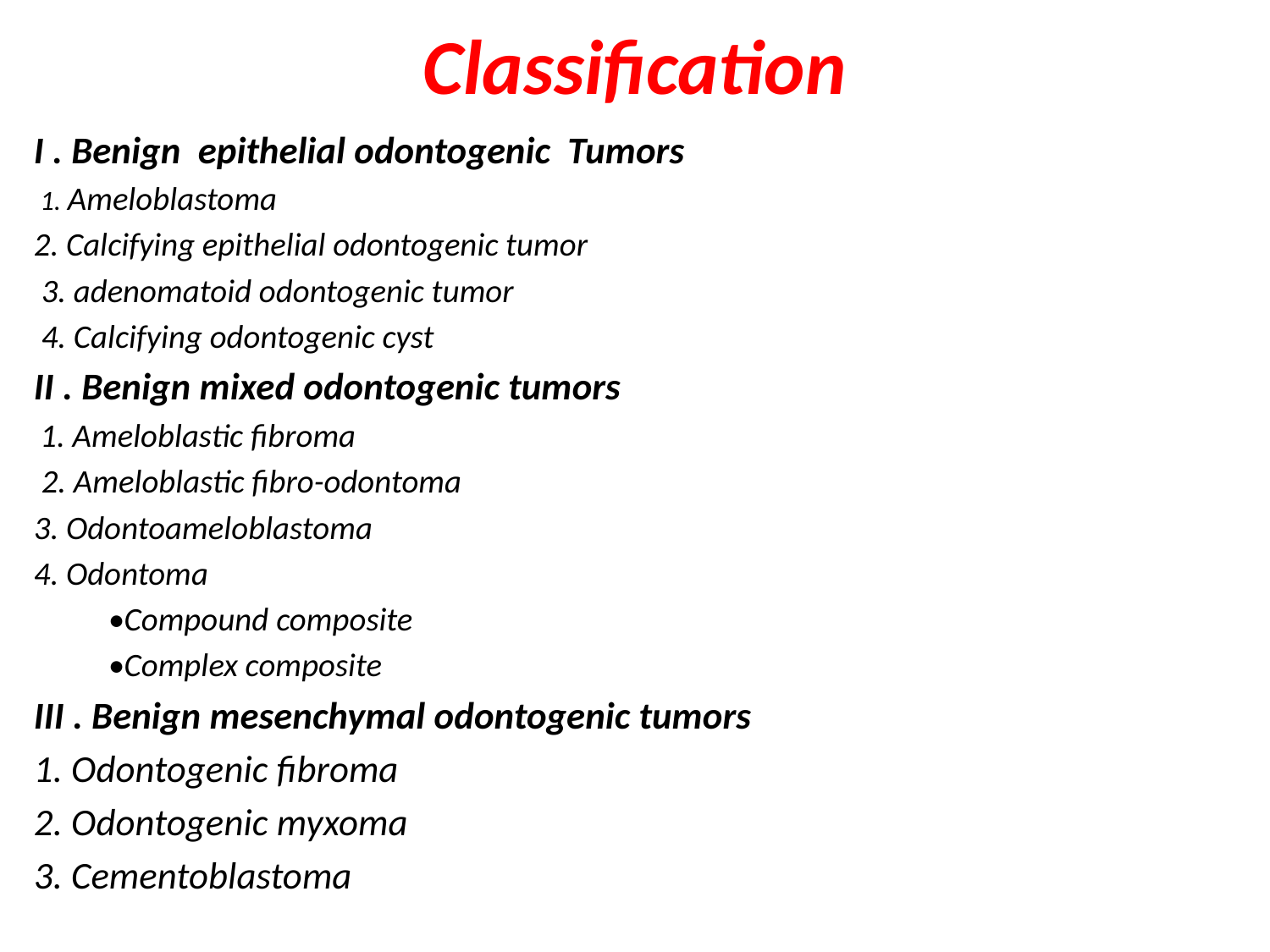

# Classification
I . Benign  epithelial odontogenic  Tumors
 1. Ameloblastoma
2. Calcifying epithelial odontogenic tumor
 3. adenomatoid odontogenic tumor
 4. Calcifying odontogenic cyst
II . Benign mixed odontogenic tumors
 1. Ameloblastic fibroma
 2. Ameloblastic fibro-odontoma
3. Odontoameloblastoma
4. Odontoma
          •Compound composite
          •Complex composite
III . Benign mesenchymal odontogenic tumors
1. Odontogenic fibroma
2. Odontogenic myxoma
3. Cementoblastoma